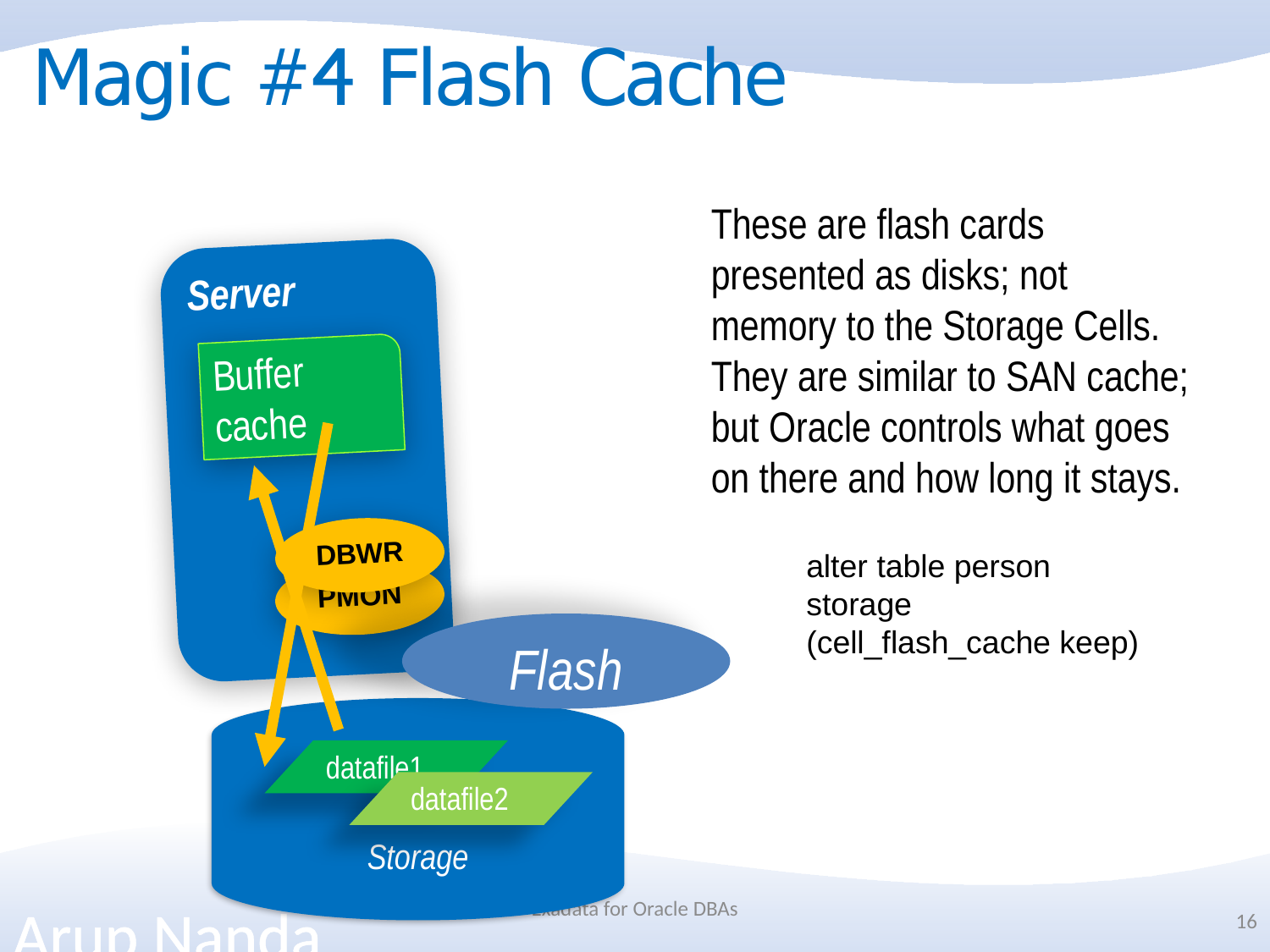

# Magic #4 Flash Cache
These are flash cards presented as disks; not memory to the Storage Cells. They are similar to SAN cache; but Oracle controls what goes on there and how long it stays.
Server
Buffer cache
DBWR
alter table person storage (cell_flash_cache keep)
PMON
Flash
Storage
datafile1
datafile2
Exadata for Oracle DBAs
16